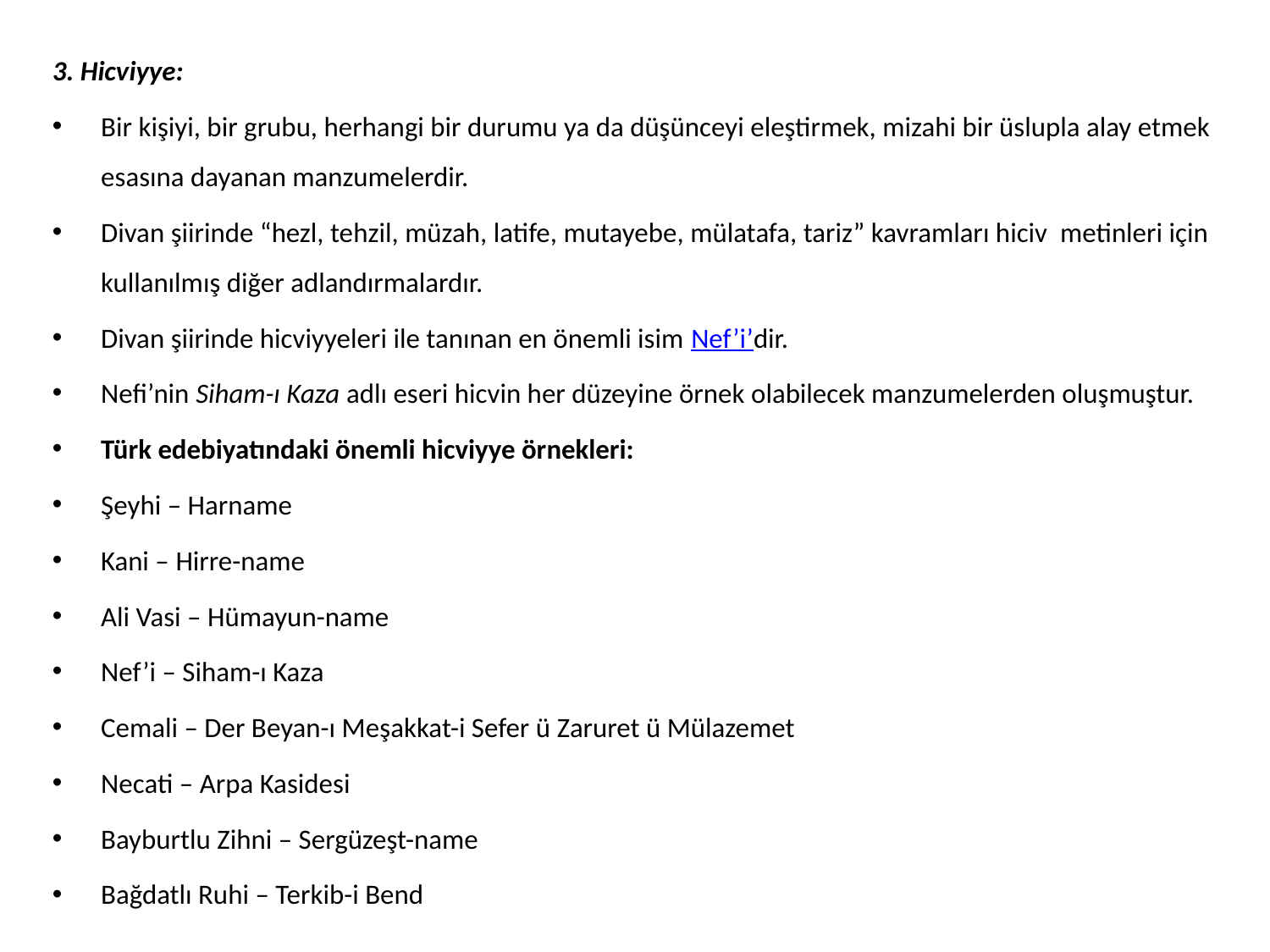

3. Hicviyye:
Bir kişiyi, bir grubu, herhangi bir durumu ya da düşünceyi eleştirmek, mizahi bir üslupla alay etmek esasına dayanan manzumelerdir.
Divan şiirinde “hezl, tehzil, müzah, latife, mutayebe, mülatafa, tariz” kavramları hiciv  metinleri için kullanılmış diğer adlandırmalardır.
Divan şiirinde hicviyyeleri ile tanınan en önemli isim Nef’i’dir.
Nefi’nin Siham-ı Kaza adlı eseri hicvin her düzeyine örnek olabilecek manzumelerden oluşmuştur.
Türk edebiyatındaki önemli hicviyye örnekleri:
Şeyhi – Harname
Kani – Hirre-name
Ali Vasi – Hümayun-name
Nef’i – Siham-ı Kaza
Cemali – Der Beyan-ı Meşakkat-i Sefer ü Zaruret ü Mülazemet
Necati – Arpa Kasidesi
Bayburtlu Zihni – Sergüzeşt-name
Bağdatlı Ruhi – Terkib-i Bend